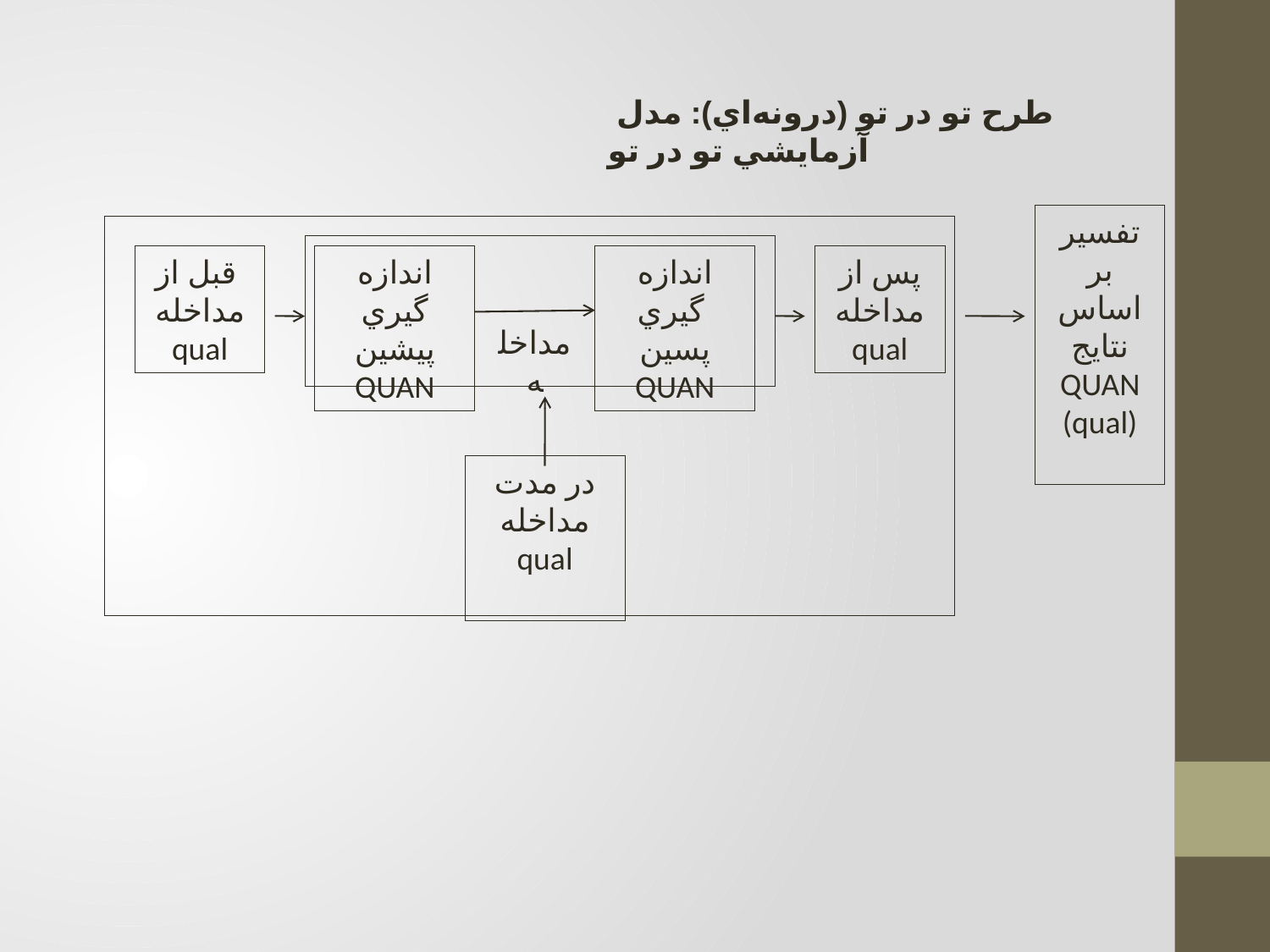

طرح تو در تو (درونه‌اي): مدل آزمايشي تو در تو

تفسير بر اساس
نتايج
QUAN (qual)

اندازه‌ گيري پيشين
QUAN
پس از مداخله
qual
قبل از
مداخله
qual
اندازه‌ گيري
پسين
QUAN
مداخله
در مدت مداخله qual